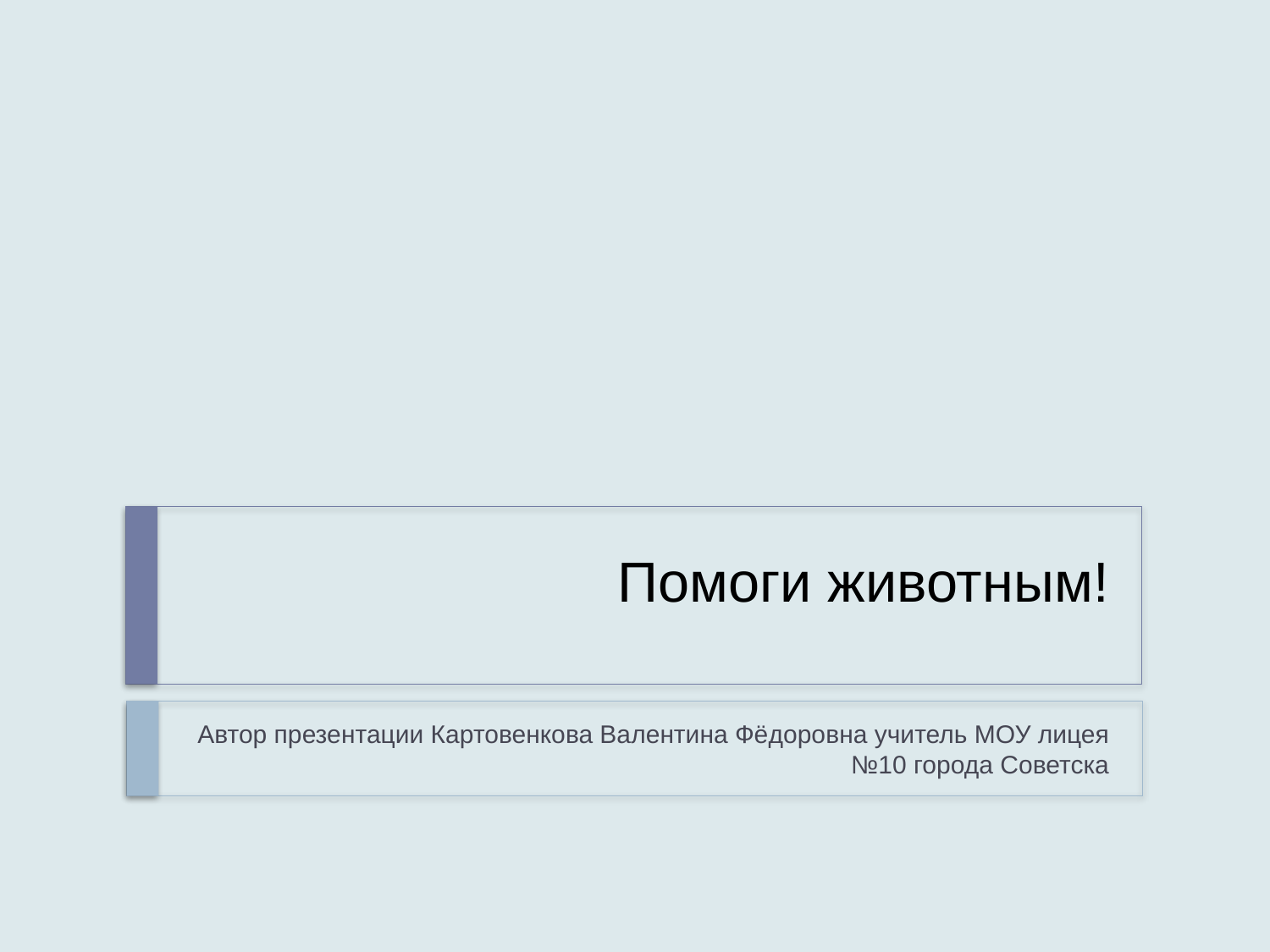

# Помоги животным!
Автор презентации Картовенкова Валентина Фёдоровна учитель МОУ лицея №10 города Советска